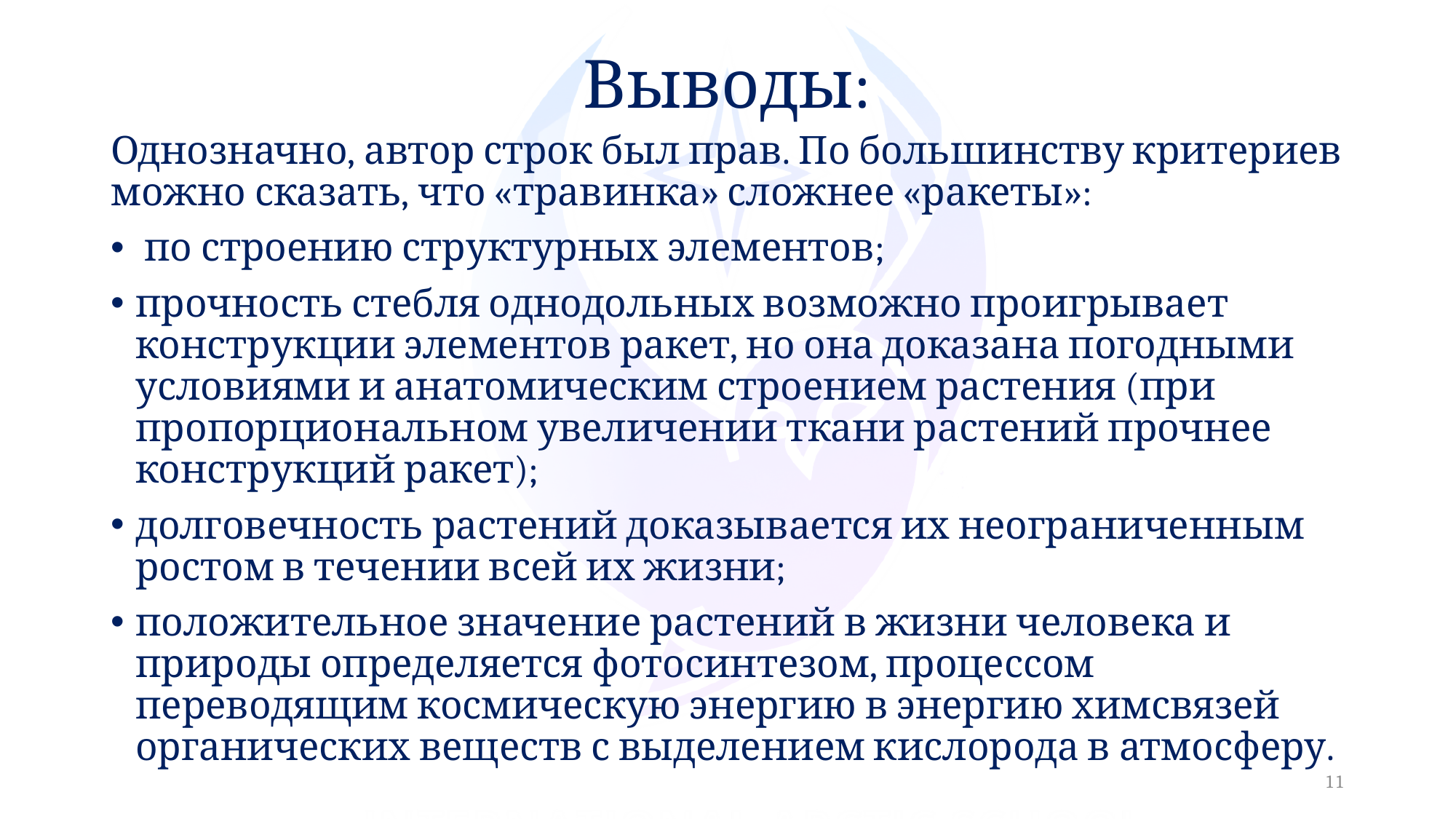

# Выводы:
Однозначно, автор строк был прав. По большинству критериев можно сказать, что «травинка» сложнее «ракеты»:
 по строению структурных элементов;
прочность стебля однодольных возможно проигрывает конструкции элементов ракет, но она доказана погодными условиями и анатомическим строением растения (при пропорциональном увеличении ткани растений прочнее конструкций ракет);
долговечность растений доказывается их неограниченным ростом в течении всей их жизни;
положительное значение растений в жизни человека и природы определяется фотосинтезом, процессом переводящим космическую энергию в энергию химсвязей органических веществ с выделением кислорода в атмосферу.

11